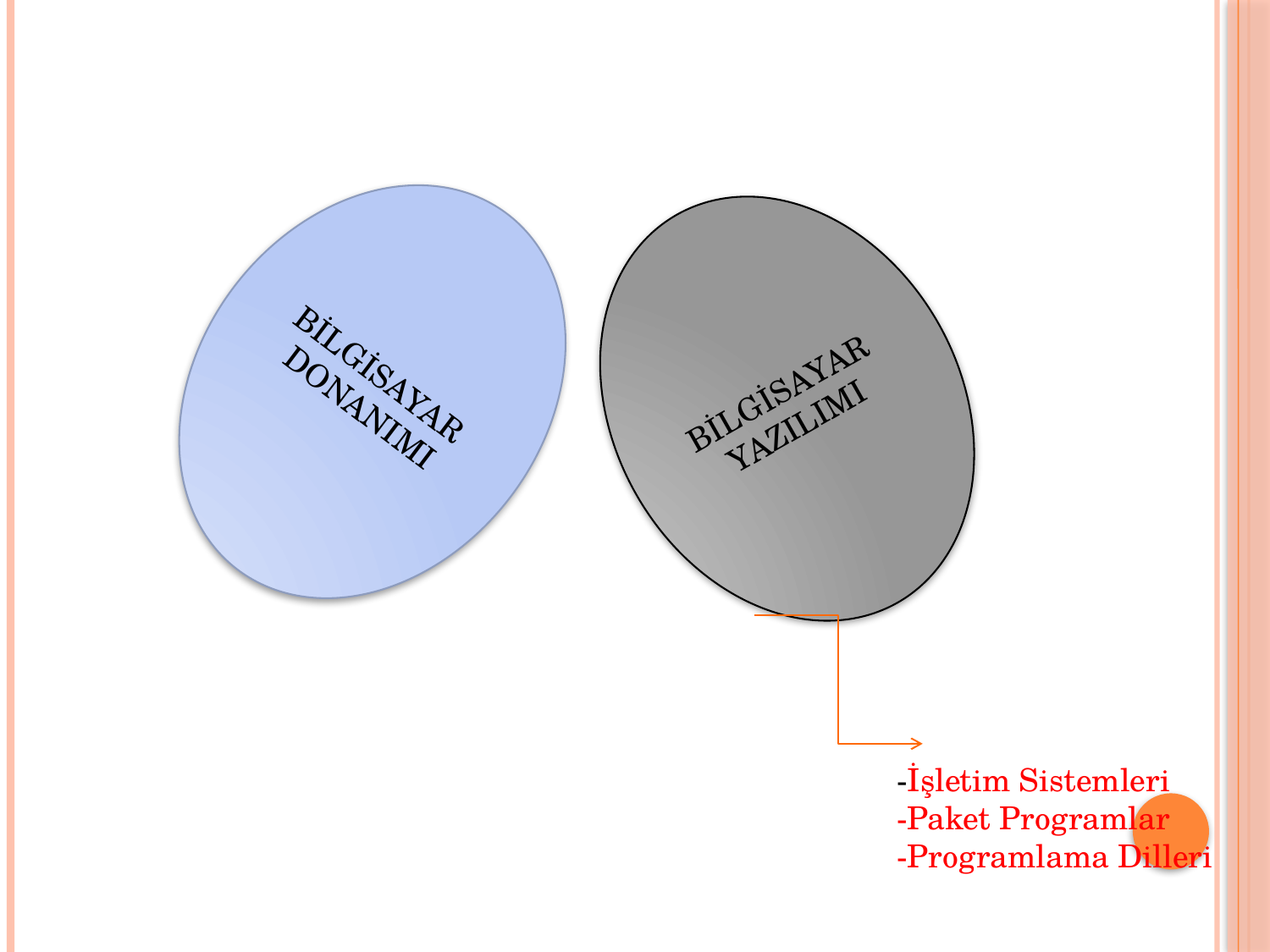

BİLGİSAYAR
DONANIMI
BİLGİSAYAR
YAZILIMI
-İşletim Sistemleri
-Paket Programlar
-Programlama Dilleri